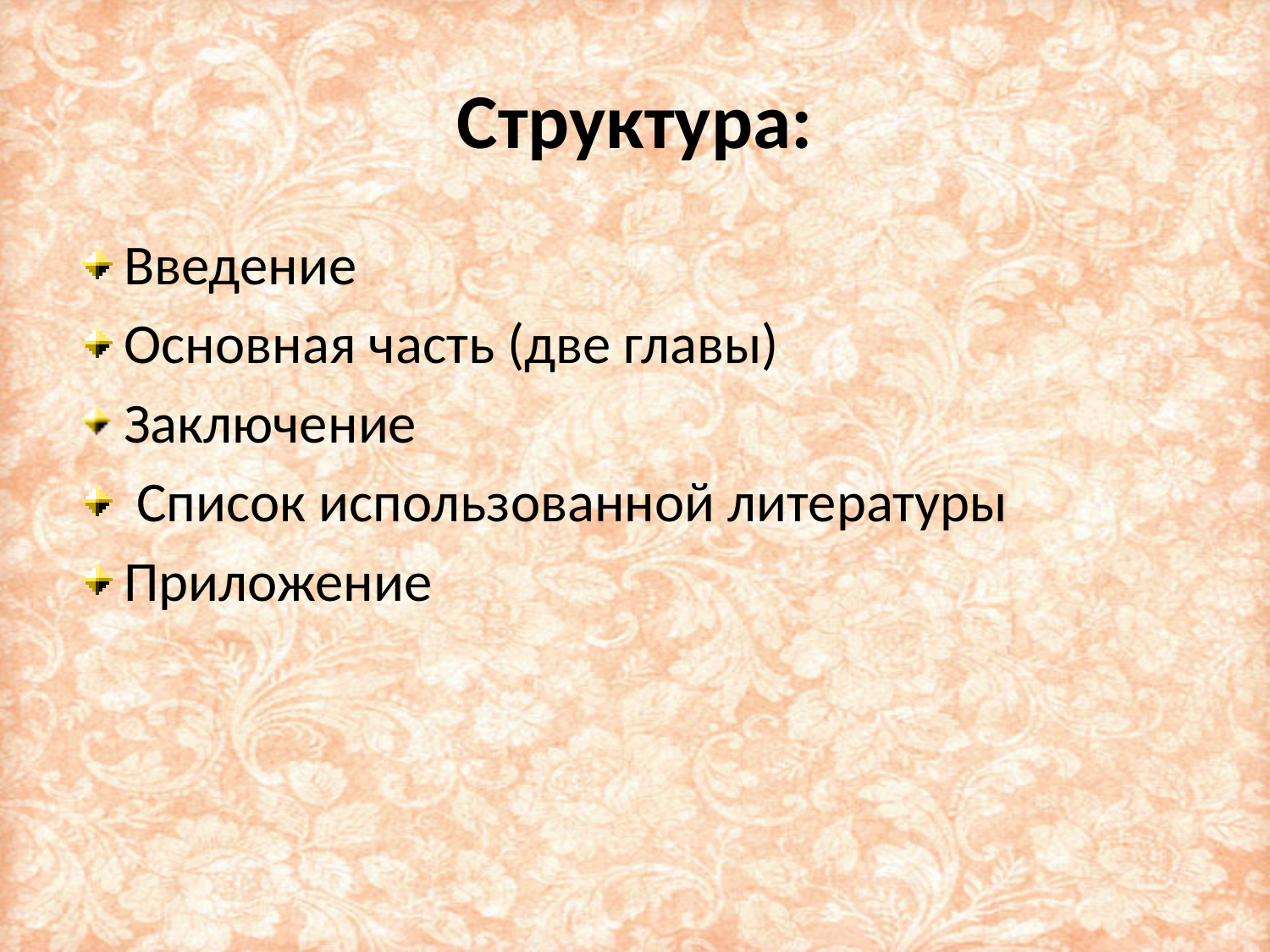

# Структура:
Введение
Основная часть (две главы)
Заключение
 Список использованной литературы
Приложение